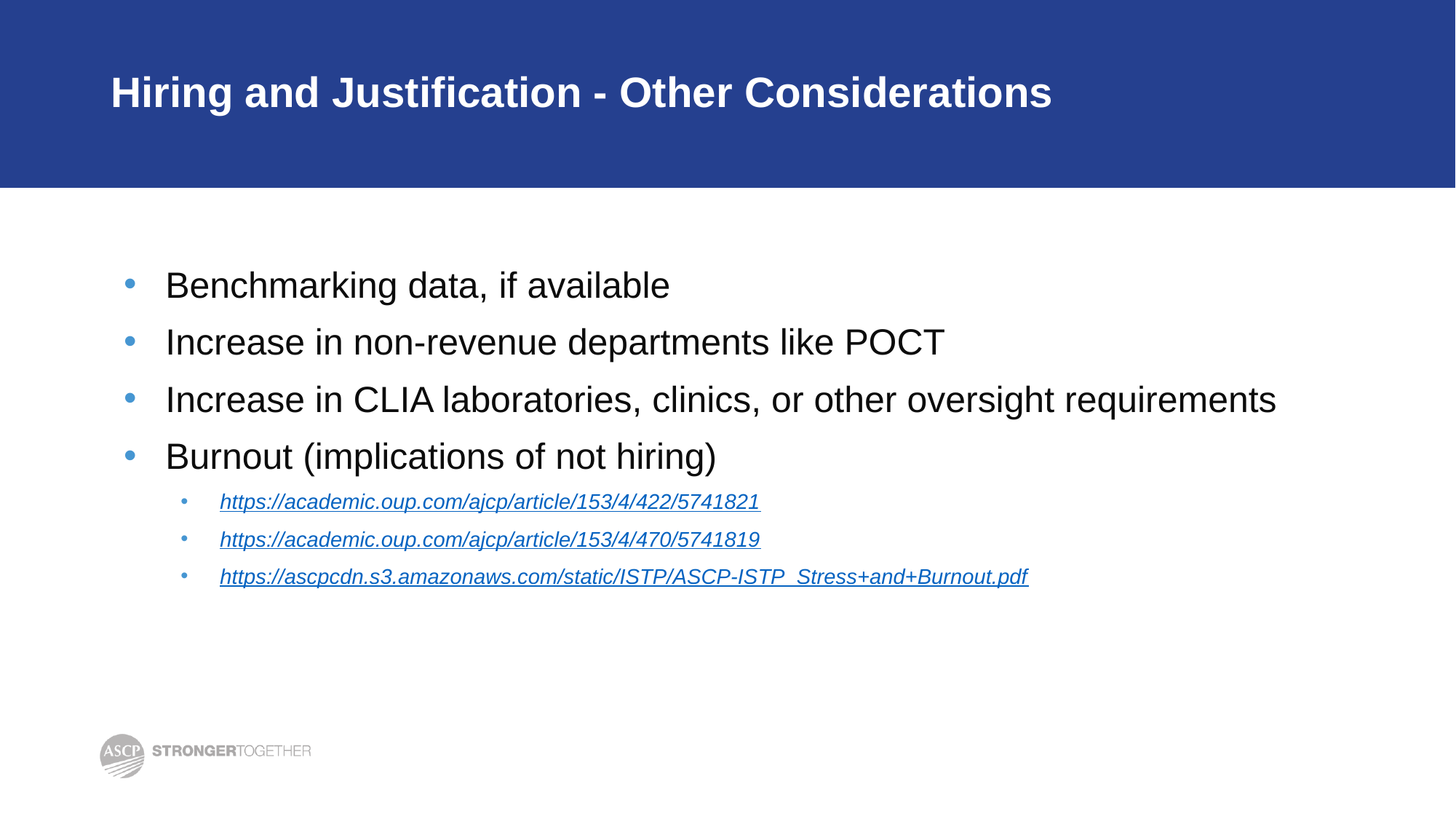

# Hiring and Justification - Other Considerations
Benchmarking data, if available
Increase in non-revenue departments like POCT
Increase in CLIA laboratories, clinics, or other oversight requirements
Burnout (implications of not hiring)
https://academic.oup.com/ajcp/article/153/4/422/5741821
https://academic.oup.com/ajcp/article/153/4/470/5741819
https://ascpcdn.s3.amazonaws.com/static/ISTP/ASCP-ISTP_Stress+and+Burnout.pdf